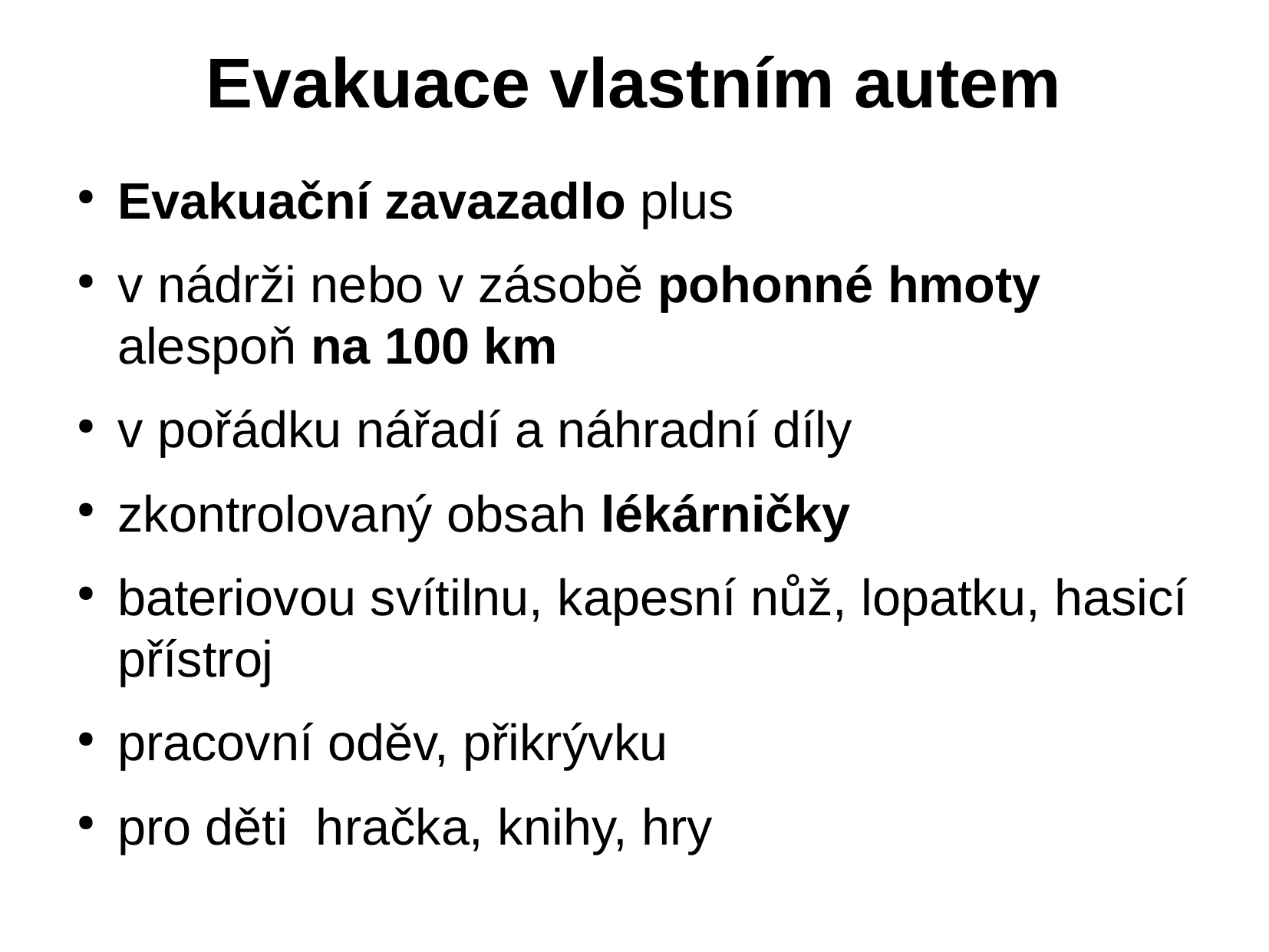

# Evakuace vlastním autem
Evakuační zavazadlo plus
v nádrži nebo v zásobě pohonné hmoty alespoň na 100 km
v pořádku nářadí a náhradní díly
zkontrolovaný obsah lékárničky
bateriovou svítilnu, kapesní nůž, lopatku, hasicí přístroj
pracovní oděv, přikrývku
pro děti  hračka, knihy, hry